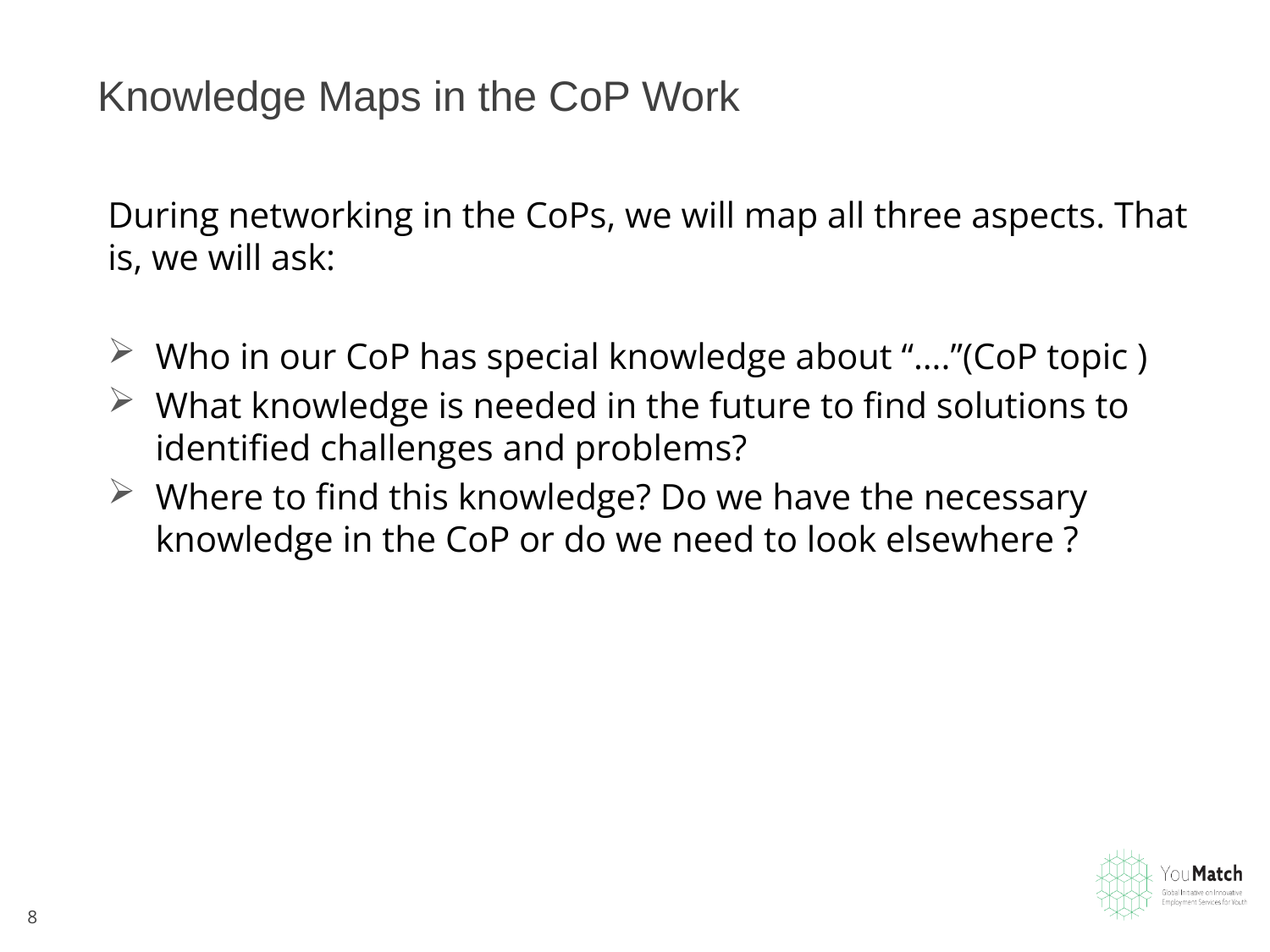

# Knowledge Maps in the CoP Work
During networking in the CoPs, we will map all three aspects. That is, we will ask:

Who in our CoP has special knowledge about “….”(CoP topic )
What knowledge is needed in the future to find solutions to identified challenges and problems?
Where to find this knowledge? Do we have the necessary knowledge in the CoP or do we need to look elsewhere ?

8